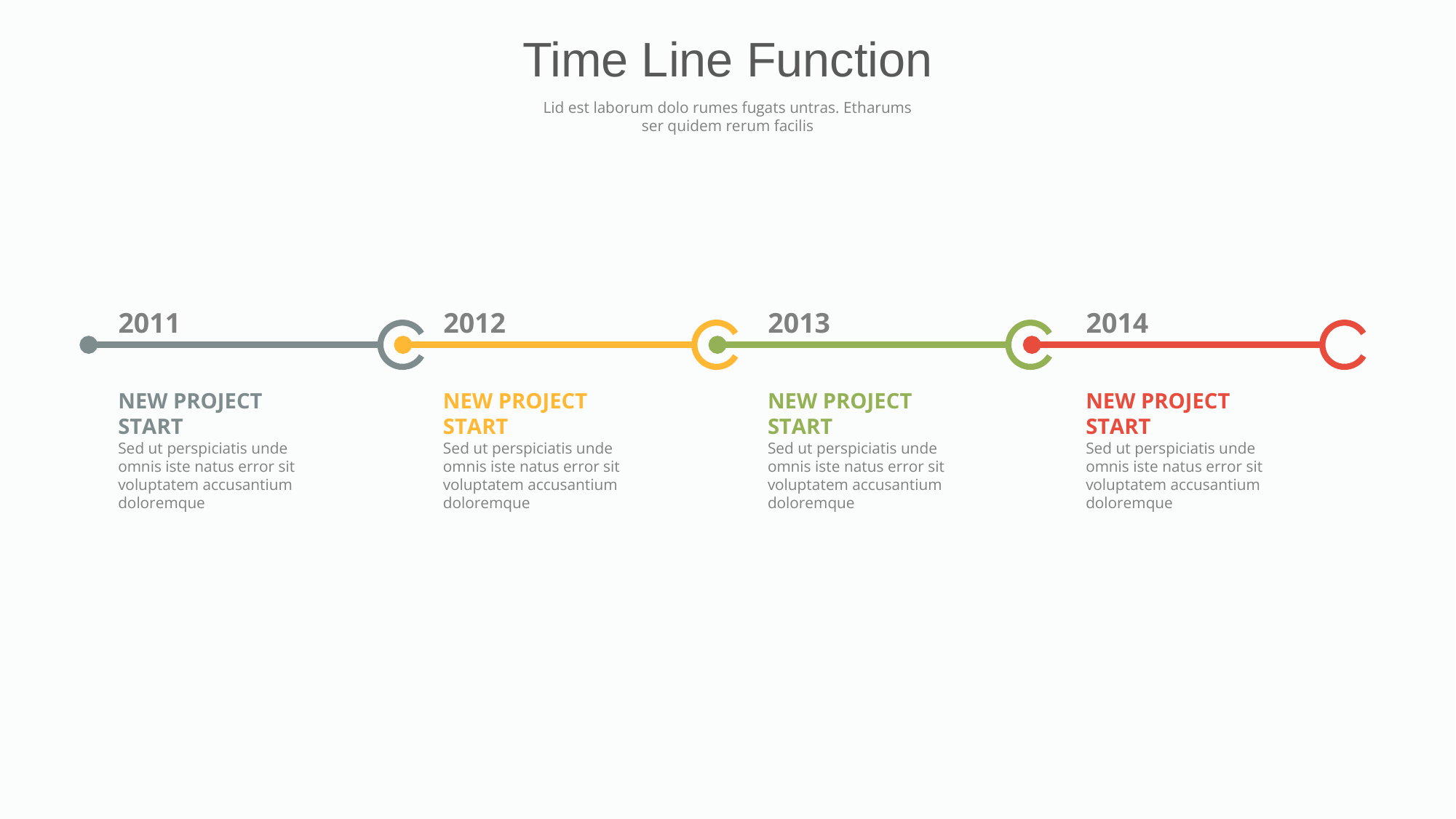

Time Line Function
Lid est laborum dolo rumes fugats untras. Etharums ser quidem rerum facilis
2011
2013
2014
2012

NEW PROJECT START
Sed ut perspiciatis unde omnis iste natus error sit voluptatem accusantium doloremque
NEW PROJECT START
Sed ut perspiciatis unde omnis iste natus error sit voluptatem accusantium doloremque
NEW PROJECT START
Sed ut perspiciatis unde omnis iste natus error sit voluptatem accusantium doloremque
NEW PROJECT START
Sed ut perspiciatis unde omnis iste natus error sit voluptatem accusantium doloremque